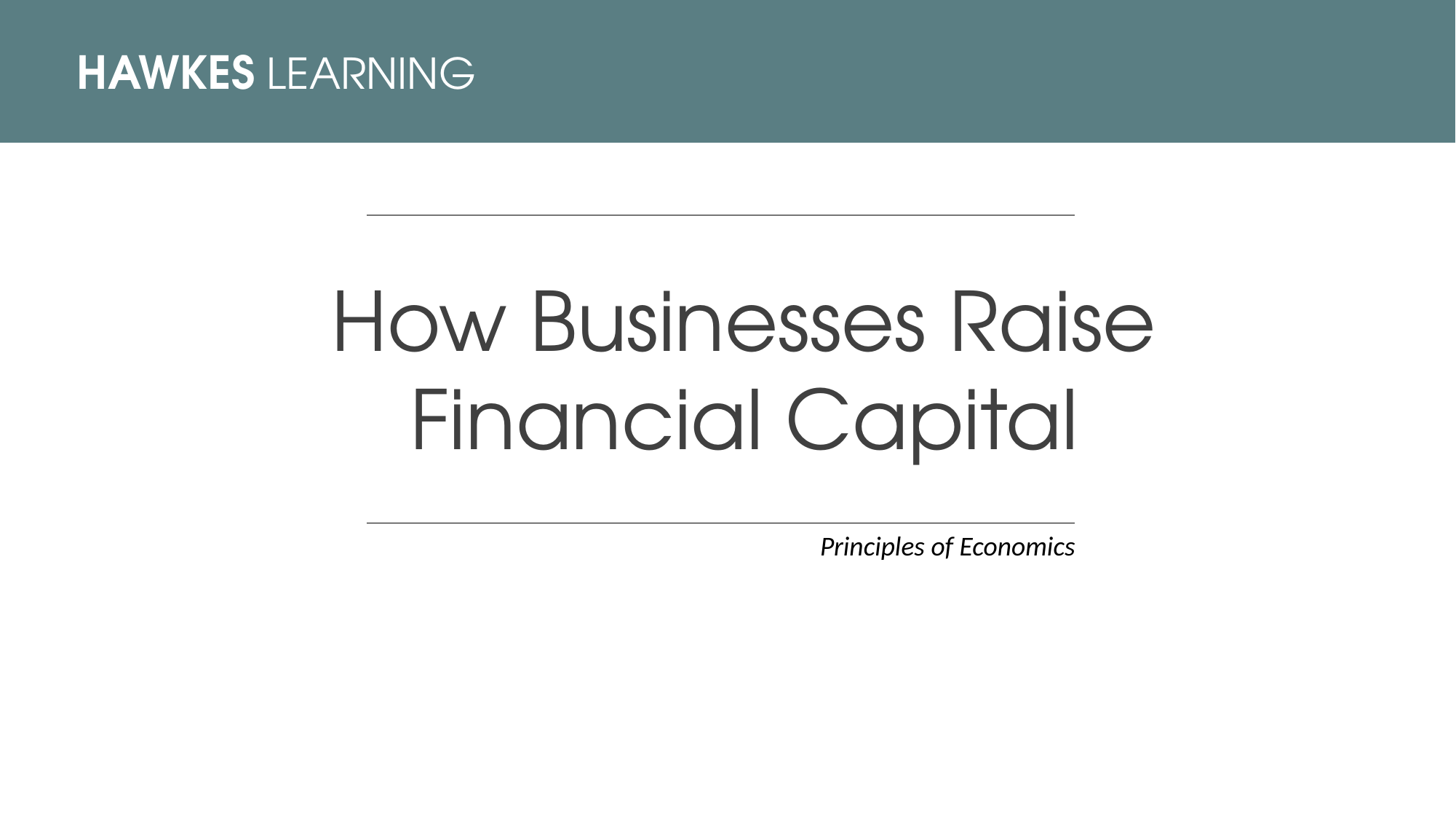

HAWKES LEARNING
How Businesses Raise Financial Capital
Principles of Economics